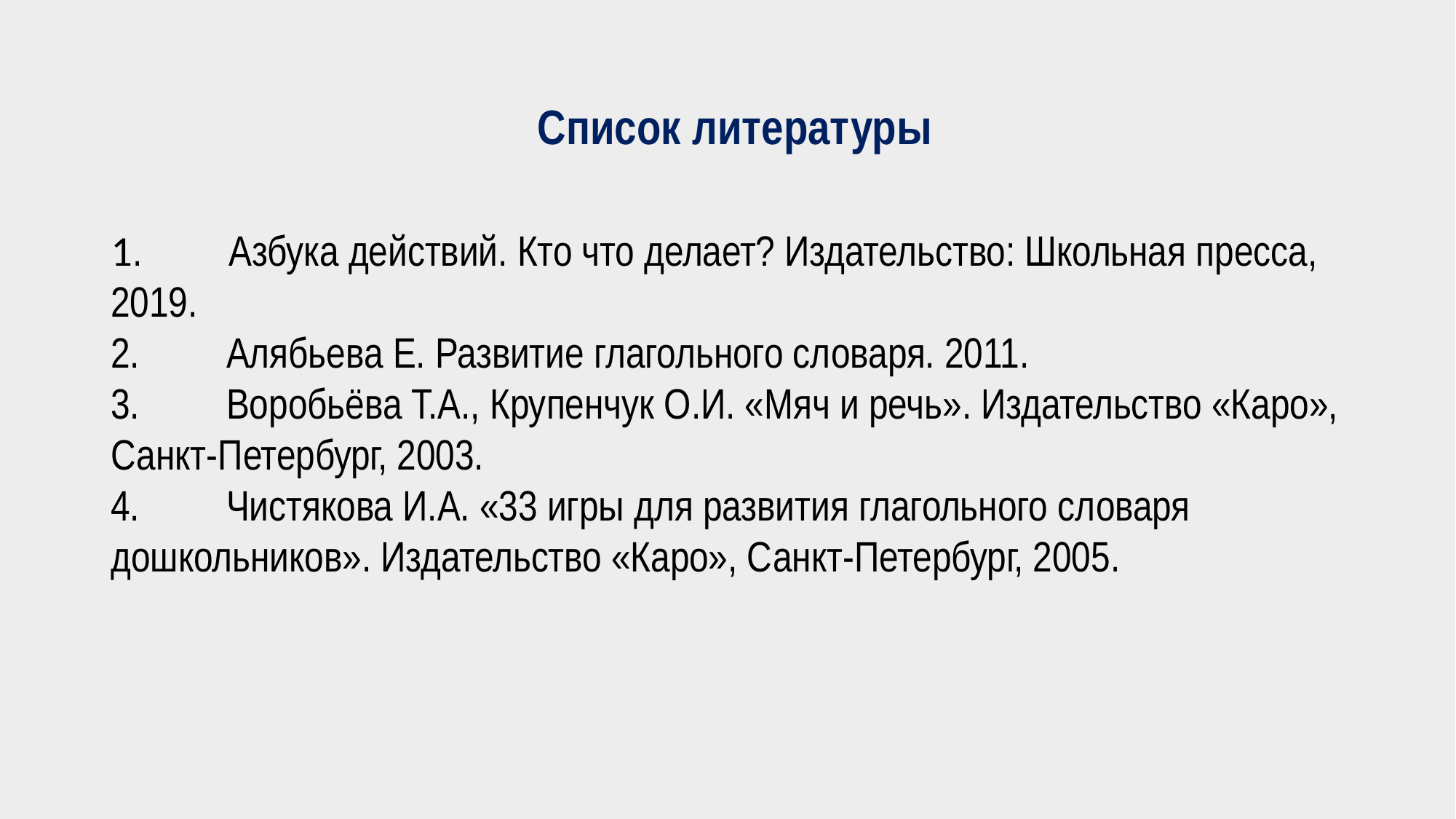

# Список литературы
1.         Азбука действий. Кто что делает? Издательство: Школьная пресса, 2019.
2.         Алябьева Е. Развитие глагольного словаря. 2011.
3.         Воробьёва Т.А., Крупенчук О.И. «Мяч и речь». Издательство «Каро», Санкт-Петербург, 2003.
4.         Чистякова И.А. «33 игры для развития глагольного словаря дошкольников». Издательство «Каро», Санкт-Петербург, 2005.